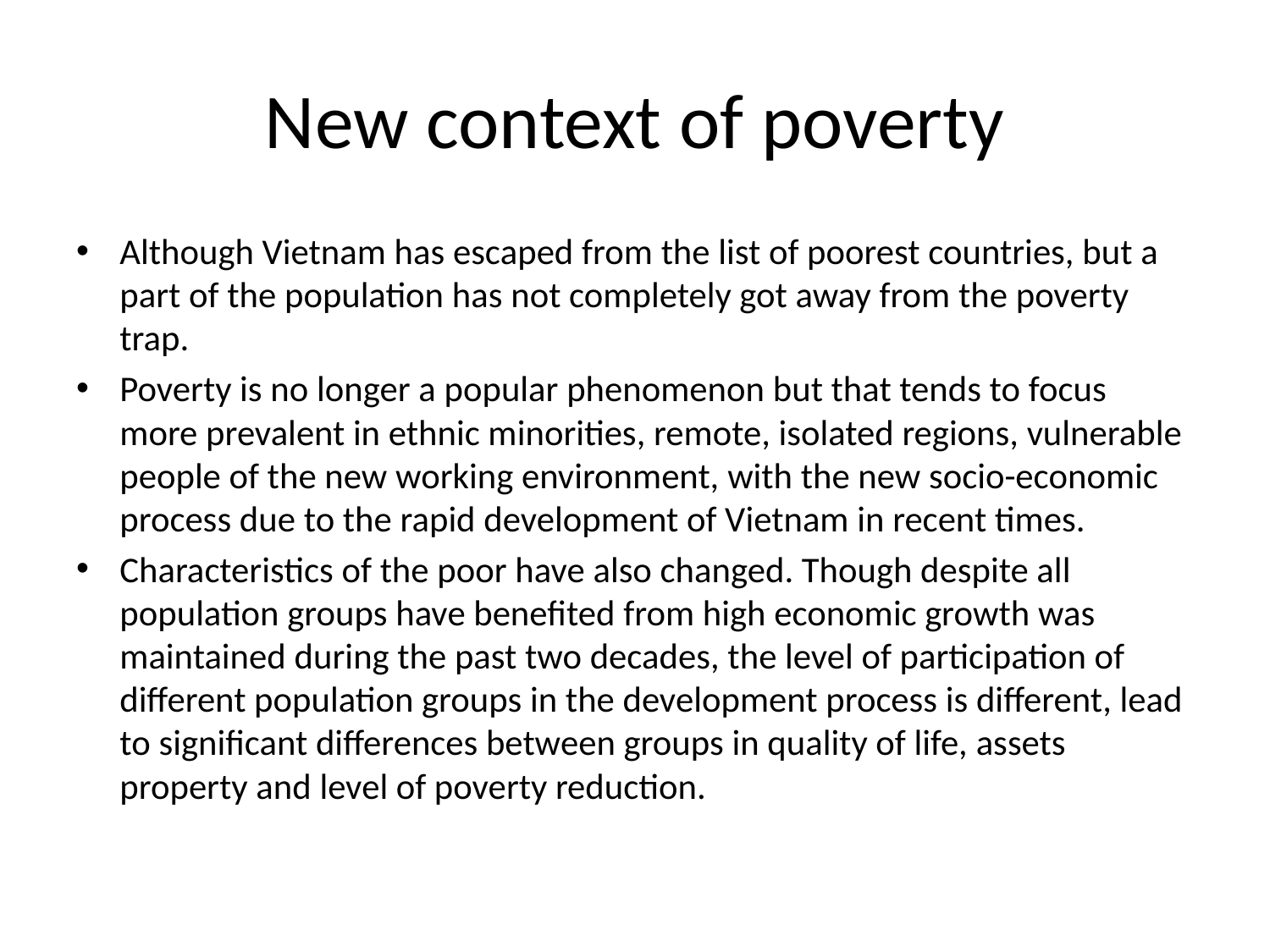

# New context of poverty
Although Vietnam has escaped from the list of poorest countries, but a part of the population has not completely got away from the poverty trap.
Poverty is no longer a popular phenomenon but that tends to focus more prevalent in ethnic minorities, remote, isolated regions, vulnerable people of the new working environment, with the new socio-economic process due to the rapid development of Vietnam in recent times.
Characteristics of the poor have also changed. Though despite all population groups have benefited from high economic growth was maintained during the past two decades, the level of participation of different population groups in the development process is different, lead to significant differences between groups in quality of life, assets property and level of poverty reduction.